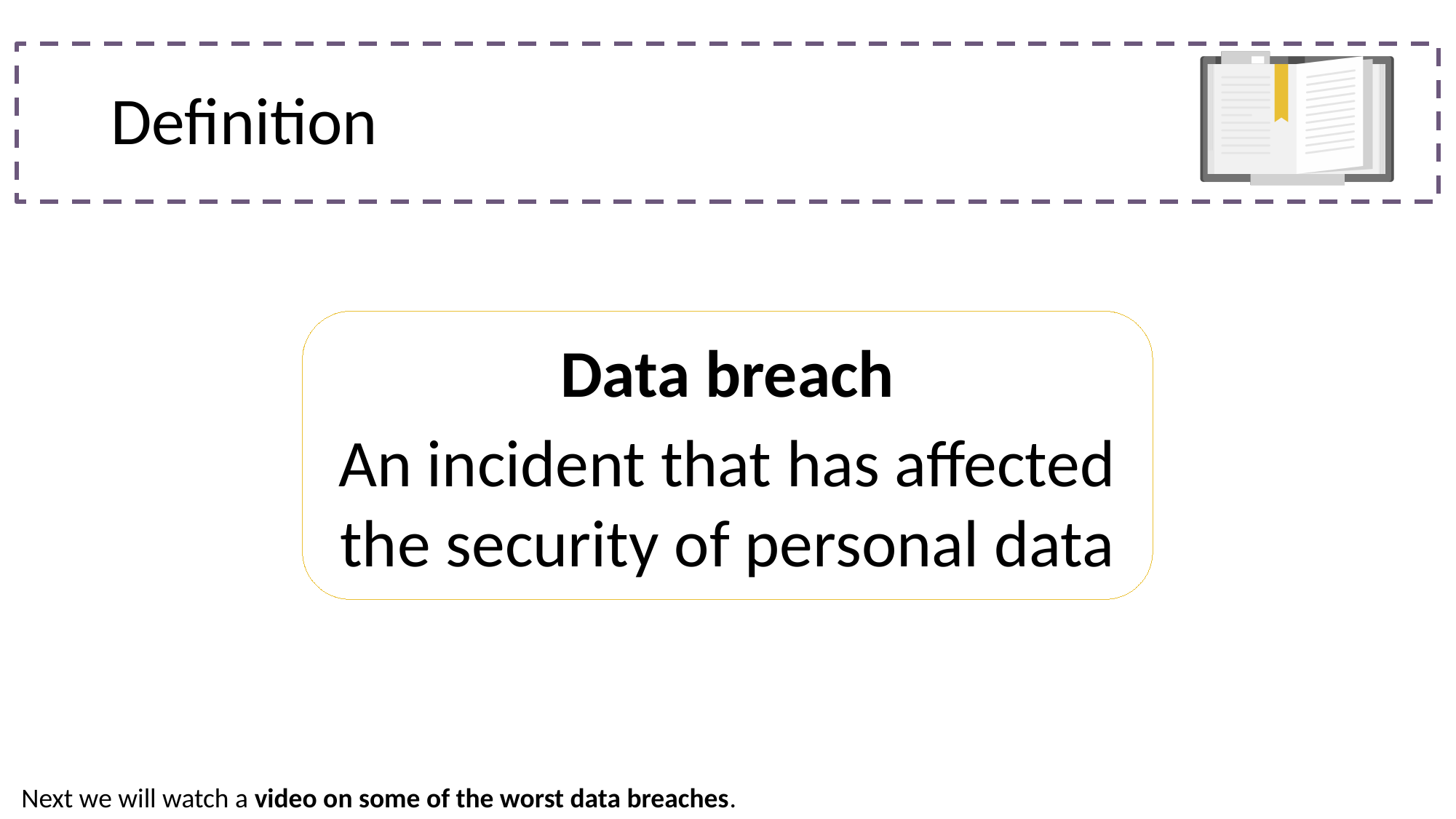

# Definition
Data breach
An incident that has affected the security of personal data
Next we will watch a video on some of the worst data breaches.